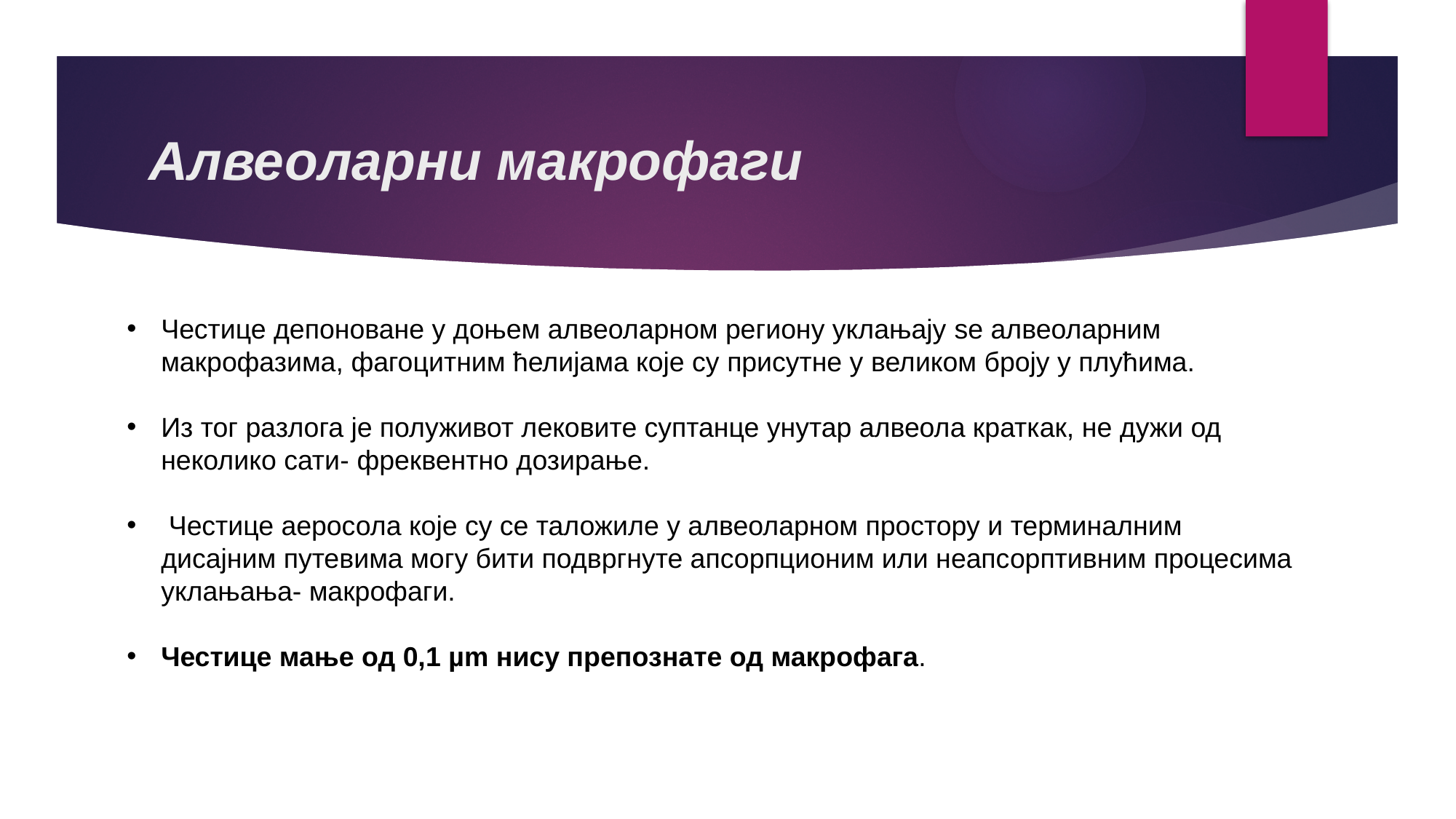

# Алвеоларни макрофаги

Честице депоноване у доњем алвеоларном региону уклањају se алвеоларним макрофазима, фагоцитним ћелијама које су присутне у великом броју у плућима.

Из тог разлога је полуживот лековите суптанце унутар алвеола краткaк, не дужи од неколико сати- фреквентно дозирање.

 Честице аеросола које су се таложиле у алвеоларном простору и терминалним дисајним путевима могу бити подвргнуте апсорпционим или неапсорптивним процесима уклањања- макрофаги.

Честице мање од 0,1 µm нису препознате од макрофага.